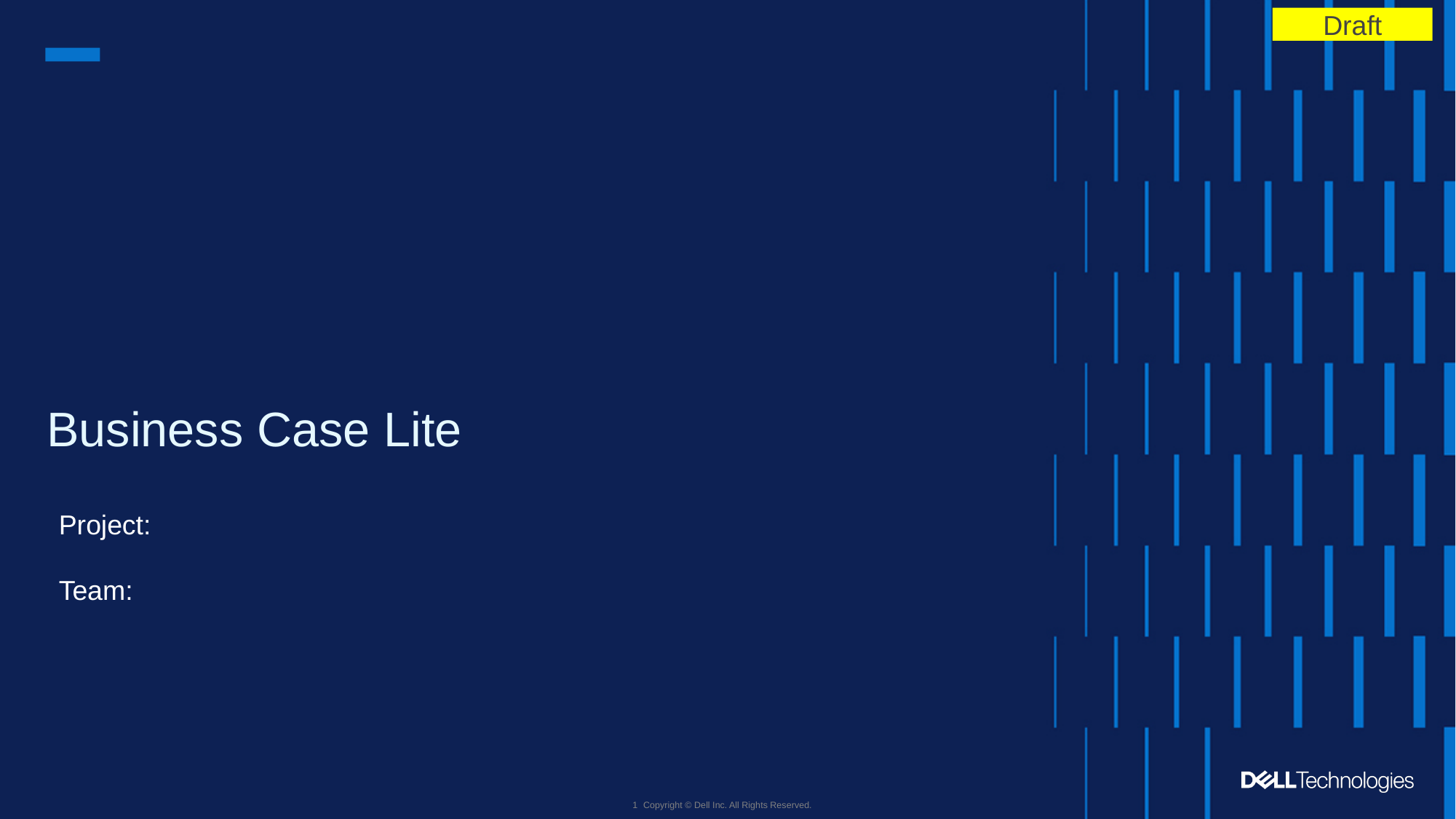

Draft
# Business Case Lite
Project:

Team: